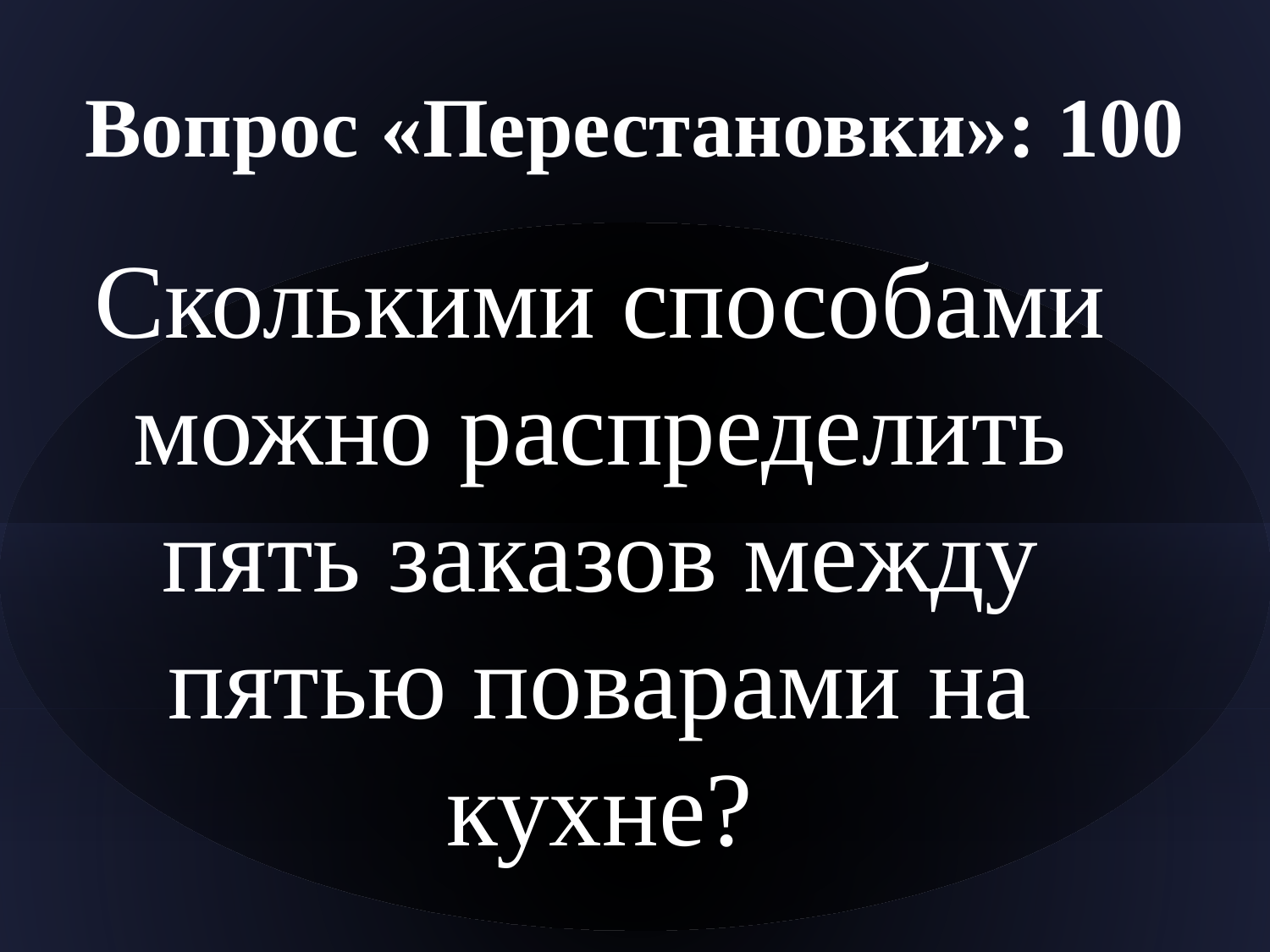

Вопрос «Перестановки»: 100
Сколькими способами можно распределить пять заказов между пятью поварами на кухне?